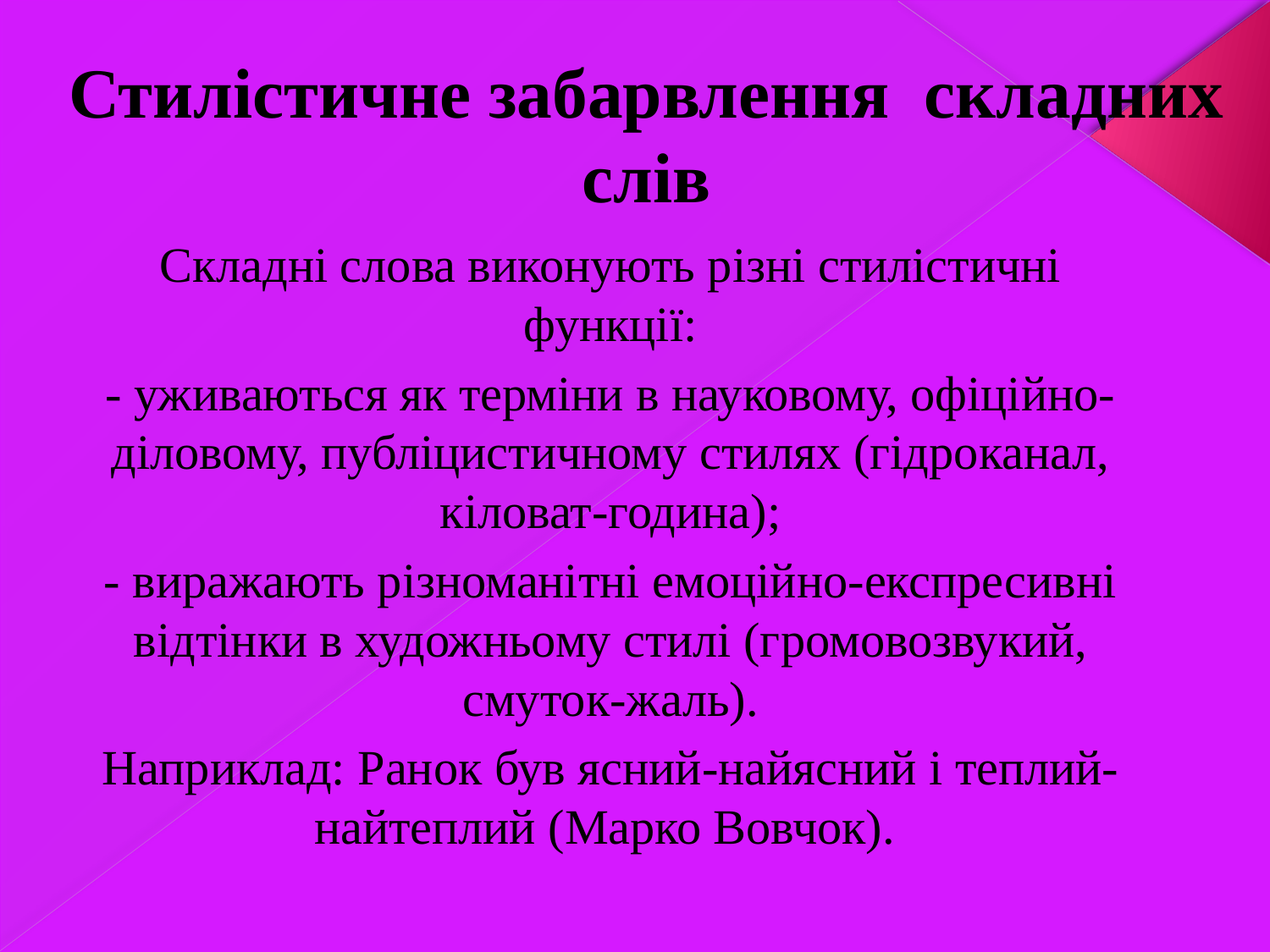

# Стилістичне забарвлення  складних слів
Складні слова виконують різні стилістичні функції:
- уживаються як терміни в науковому, офіційно-діловому, публіцистичному стилях (гідроканал, кіловат-година);
- виражають різноманітні емоційно-експресивні відтінки в художньому стилі (громовозвукий, смуток-жаль).
Наприклад: Ранок був ясний-найясний і теплий-найтеплий (Марко Вовчок).